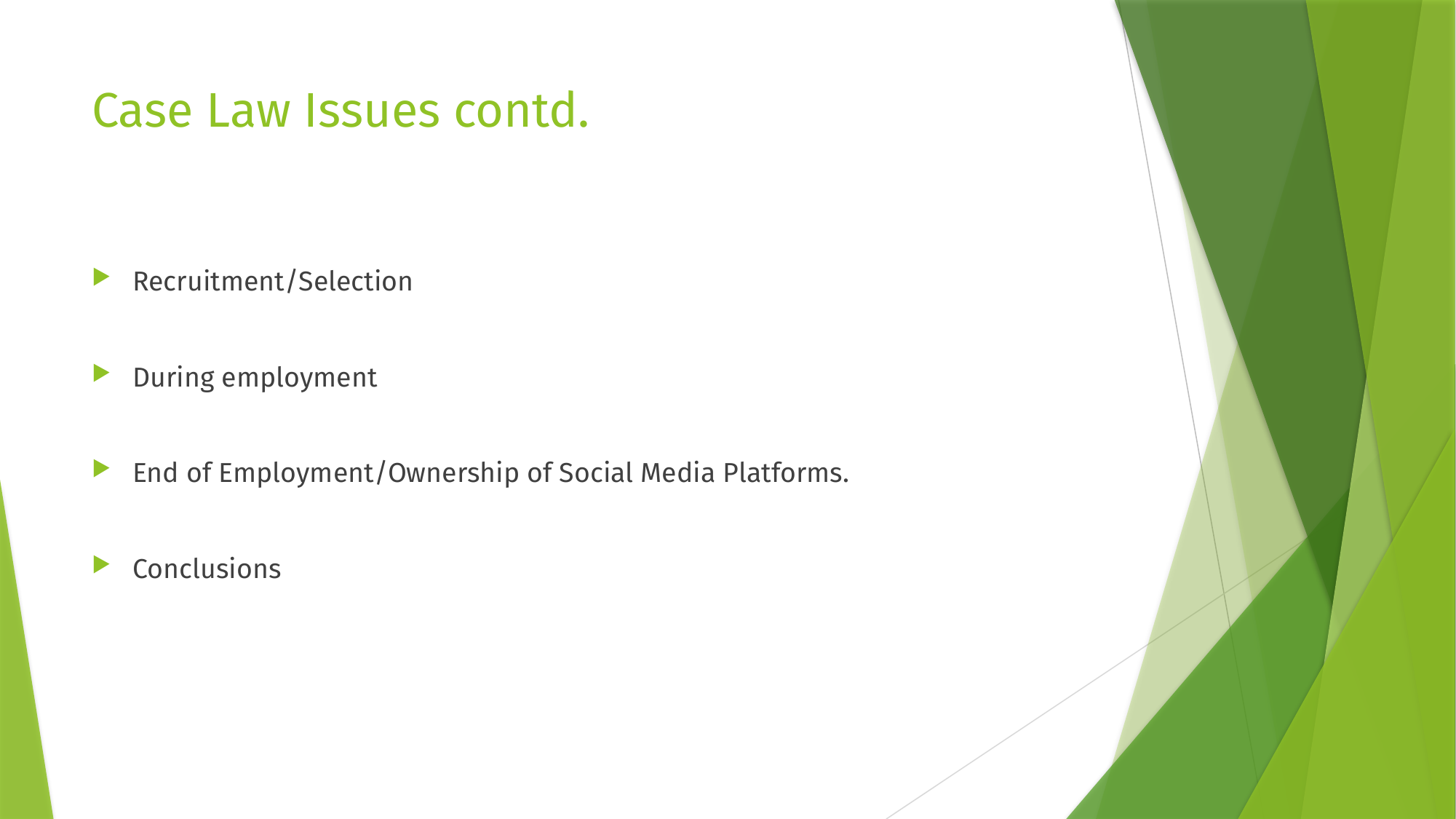

# Case Law Issues contd.
Recruitment/Selection

During employment

End of Employment/Ownership of Social Media Platforms.

Conclusions